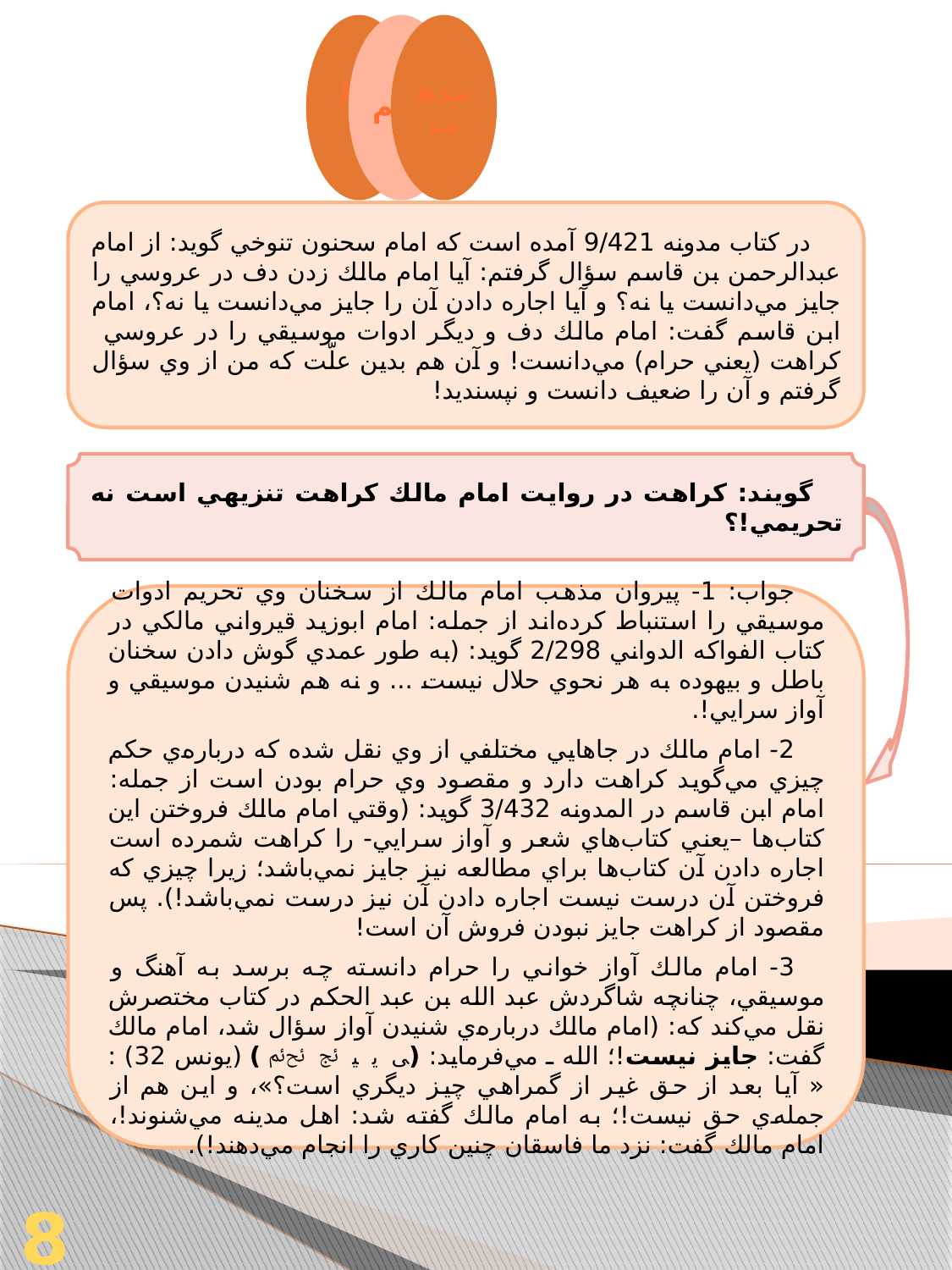

مالك
امام
در كتاب مدونه 9/421 آمده است كه امام سحنون تنوخي گويد: از امام عبدالرحمن بن قاسم سؤال گرفتم: آيا امام مالك زدن دف در عروسي را جايز مي‌دانست يا نه؟ و آيا اجاره دادن آن را جايز مي‌دانست يا نه؟، امام ابن قاسم گفت: امام مالك دف و ديگر ادوات موسيقي را در عروسي  كراهت (يعني حرام) مي‌دانست! و آن هم بدين علّت كه من از وي سؤال گرفتم و آن را ضعيف دانست و نپسنديد!
گويند: كراهت در روايت امام مالك كراهت تنزيهي است نه تحريمي!؟

جواب: 1- پيروان مذهب امام مالك از سخنان وي تحريم ادوات موسيقي را استنباط كرده‌اند از جمله: امام ابوزيد قيرواني مالكي در كتاب الفواكه الدواني 2/298 گويد: (به طور عمدي گوش دادن سخنان باطل و بيهوده به هر نحوي حلال نيست ... و نه هم شنيدن موسيقي و آواز سرايي!.
2- امام مالك در جاهايي مختلفي از وي نقل شده كه درباره‌ي حكم چيزي مي‌گويد كراهت دارد و مقصود وي حرام بودن است از جمله: امام ابن قاسم در المدونه 3/432 گويد: (وقتي امام مالك فروختن اين كتاب‌ها –يعني كتاب‌هاي شعر و آواز سرايي- را كراهت شمرده است اجاره دادن آن كتاب‌ها براي مطالعه نيز جايز نمي‌باشد؛ زيرا چيزي كه فروختن آن درست نيست اجاره دادن آن نيز درست نمي‌باشد!). پس مقصود از كراهت جايز نبودن فروش آن است!
3- امام مالك آواز خواني را حرام دانسته چه برسد به آهنگ و موسيقي، چنانچه شاگردش عبد الله بن عبد الحكم در كتاب مختصرش نقل مي‌كند كه: (امام مالك درباره‌ي شنيدن آواز سؤال شد، امام مالك گفت: جايز نيست!؛ الله ـ مي‌فرمايد: (ﯽ  ﯾ  ﯿ  ﰀ  ﰁﰂ ) (يونس 32) : « آيا بعد از حق غير از گمراهي چيز ديگري است؟»، و اين هم از جمله‌ي حق نيست!؛ به امام مالك گفته شد: اهل مدينه مي‌شنوند!، امام مالك گفت: نزد ما فاسقان چنين كاري را انجام مي‌دهند!).
81